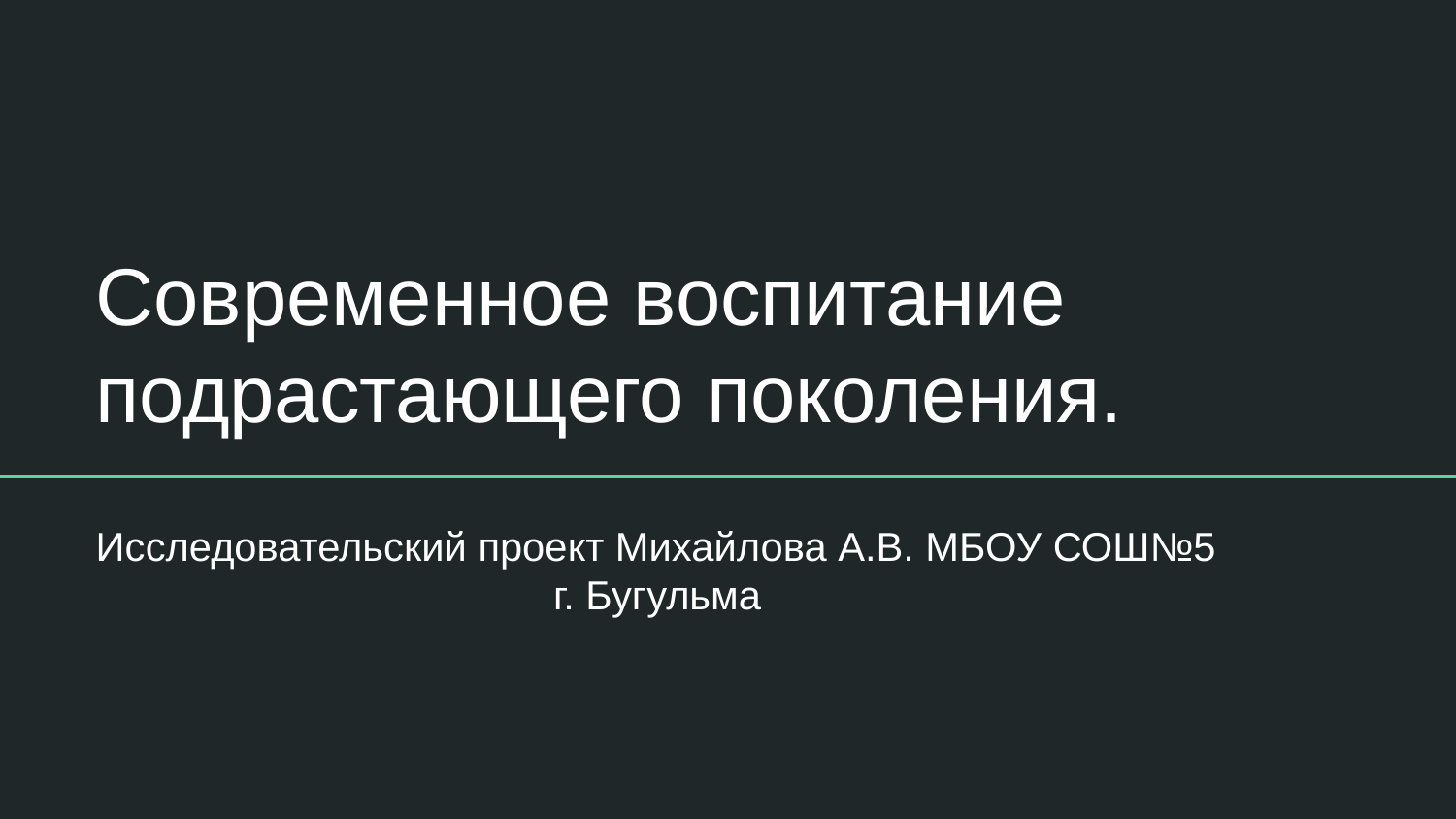

# Современное воспитание подрастающего поколения.
Исследовательский проект Михайлова А.В. МБОУ СОШ№5
                                         г. Бугульма